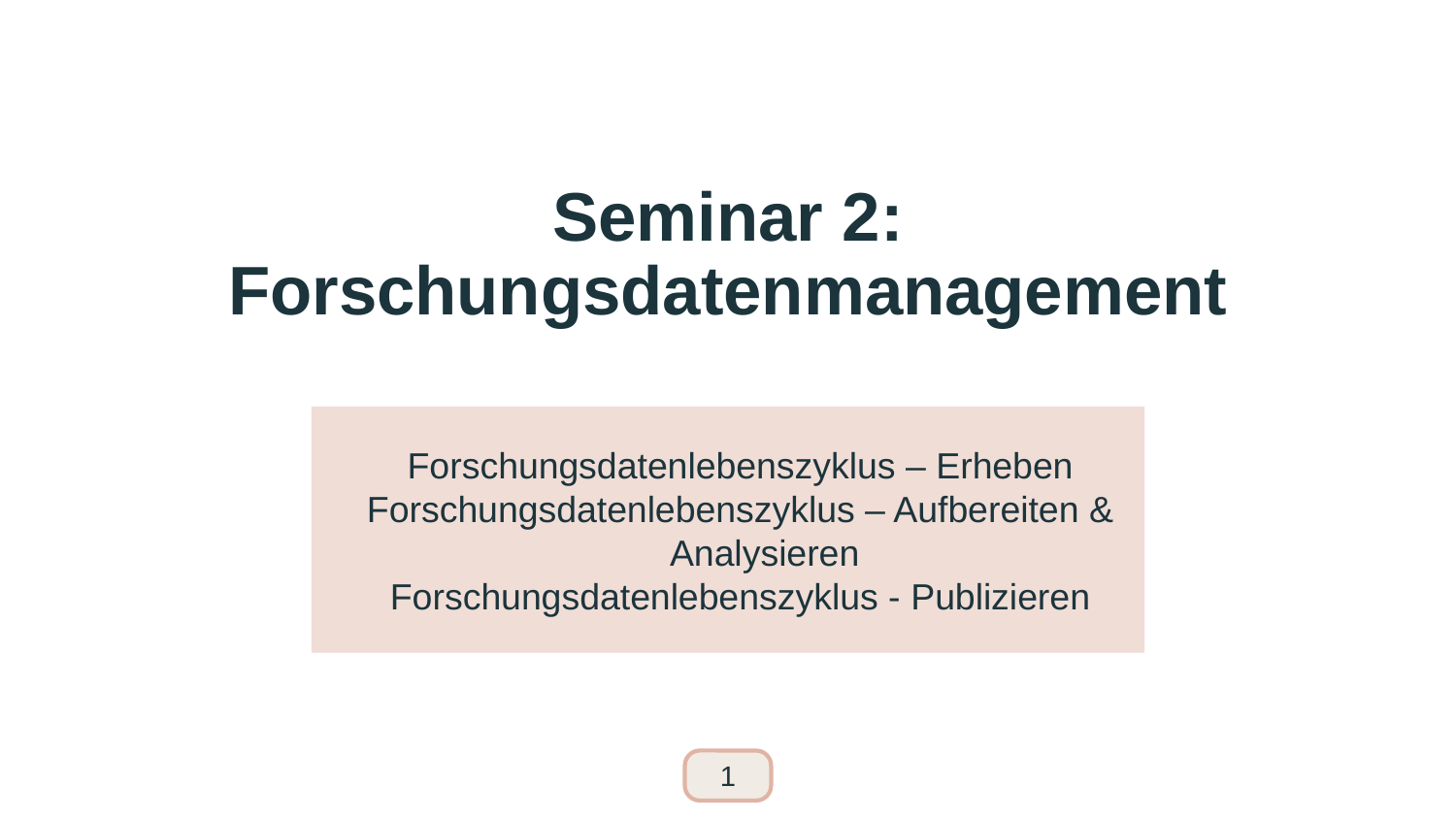

# Seminar 2: Forschungsdatenmanagement

Forschungsdatenlebenszyklus – Erheben
Forschungsdatenlebenszyklus – Aufbereiten & Analysieren
Forschungsdatenlebenszyklus - Publizieren